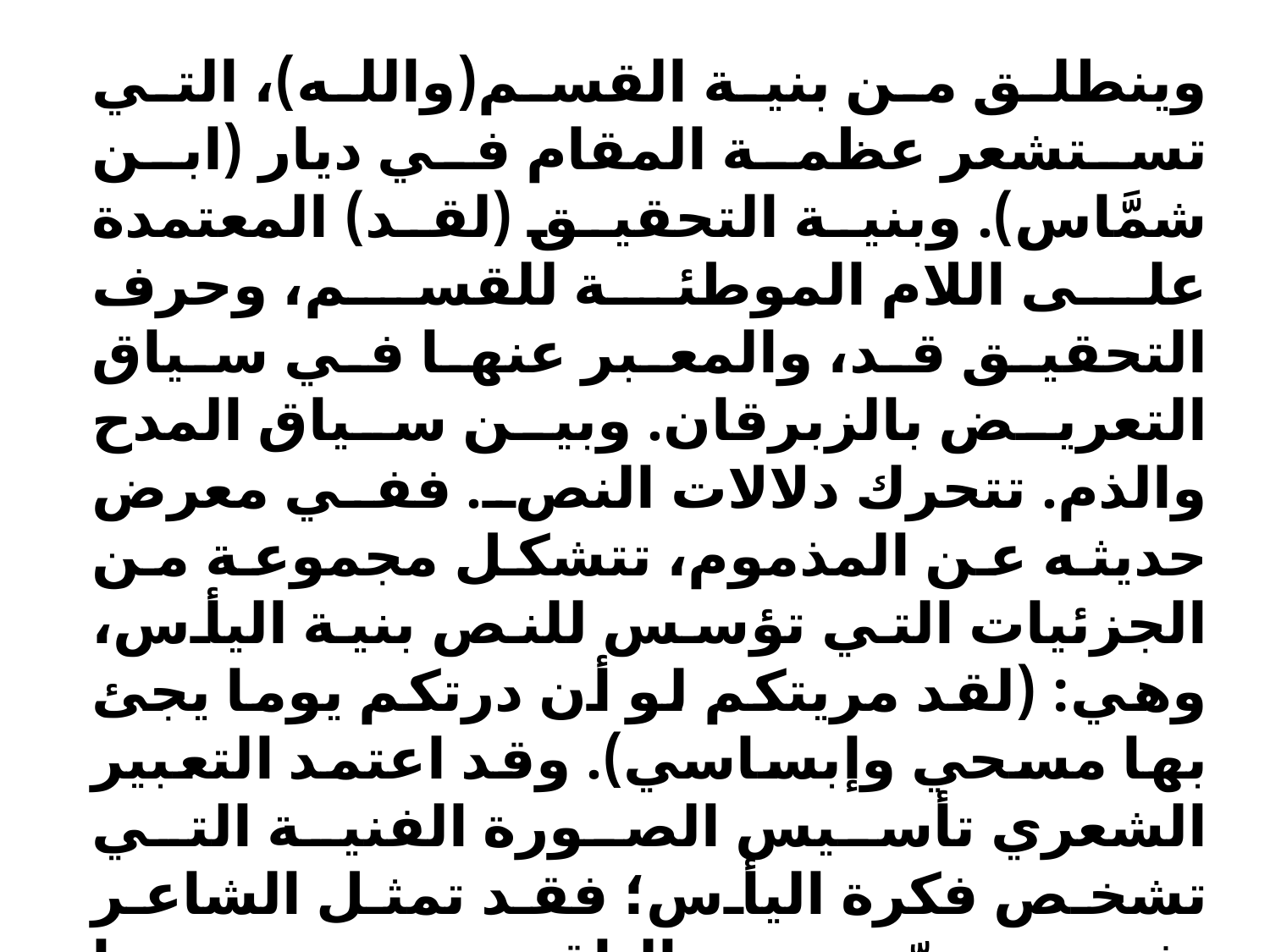

وينطلق من بنية القسم(والله)، التي تستشعر عظمة المقام في ديار (ابن شمَّاس). وبنية التحقيق (لقد) المعتمدة على اللام الموطئة للقسم، وحرف التحقيق قد، والمعبر عنها في سياق التعريض بالزبرقان. وبين سياق المدح والذم. تتحرك دلالات النص. ففي معرض حديثه عن المذموم، تتشكل مجموعة من الجزئيات التي تؤسس للنص بنية اليأس، وهي: (لقد مريتكم لو أن درتكم يوما يجئ بها مسحي وإبساسي). وقد اعتمد التعبير الشعري تأسيس الصورة الفنية التي تشخص فكرة اليأس؛ فقد تمثل الشاعر نفسه يمسّح ضرع الناقة، ويصدر صوتا تستعذبه النوق أثناء الحلب وهو(بس بس). ومع ذلك لا تدر الناقة الحليب. وكذلك الأمر بالنسبة للزبرقان وأهله.